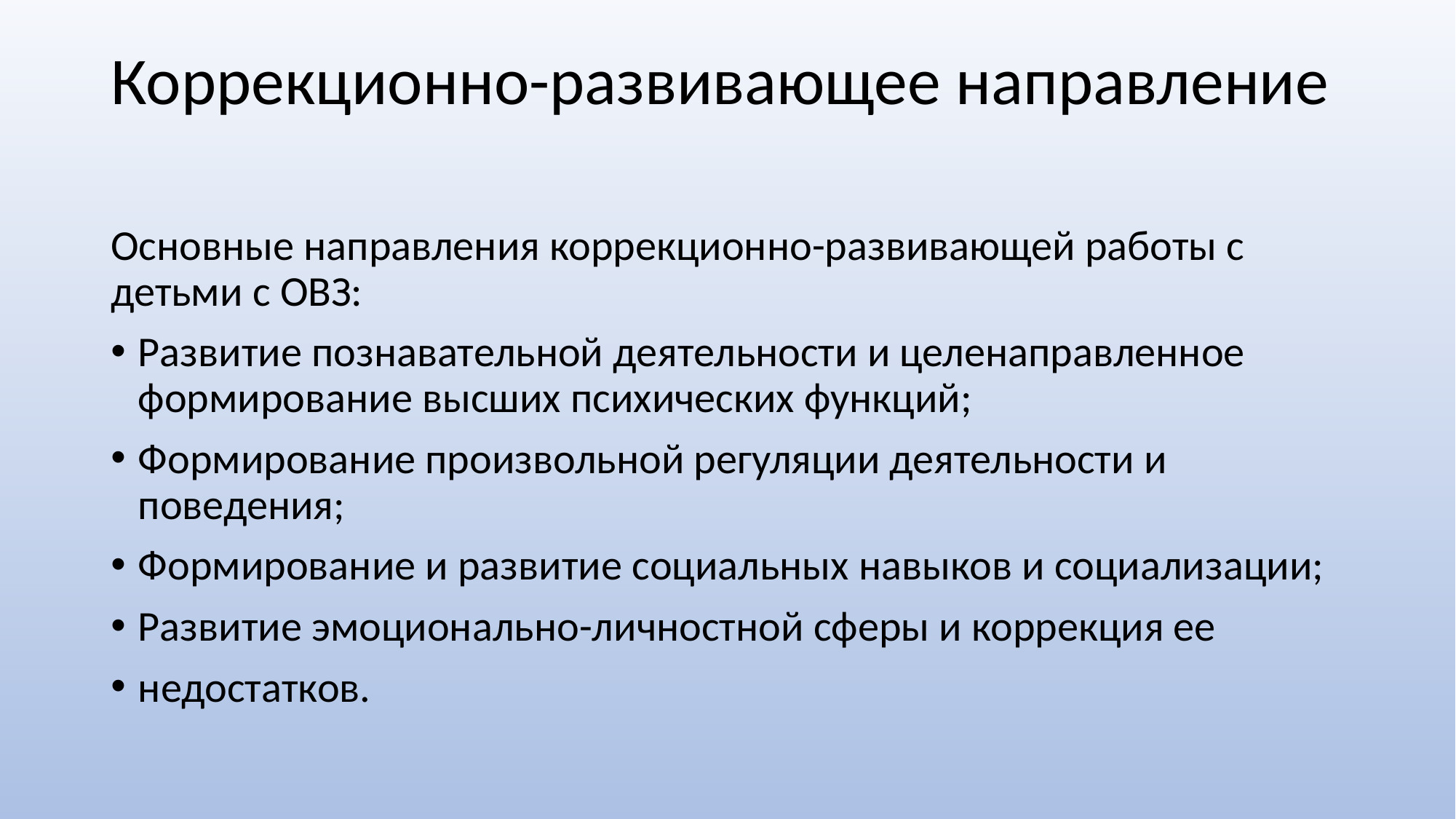

# Коррекционно-развивающее направление
Основные направления коррекционно-развивающей работы с детьми с ОВЗ:
Развитие познавательной деятельности и целенаправленное формирование высших психических функций;
Формирование произвольной регуляции деятельности и поведения;
Формирование и развитие социальных навыков и социализации;
Развитие эмоционально-личностной сферы и коррекция ее
недостатков.